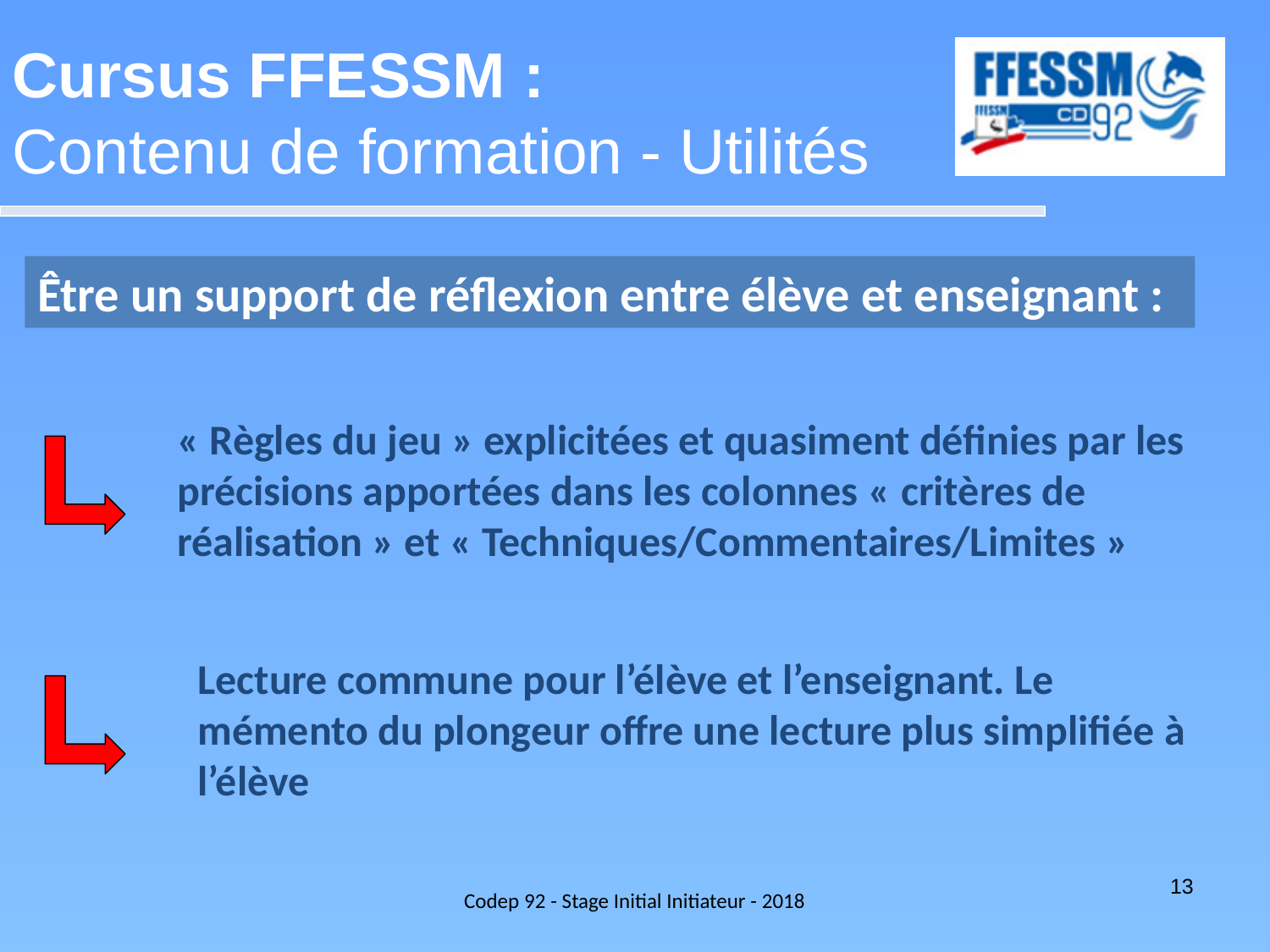

Cursus FFESSM :
Contenu de formation - Utilités
Être un support de réflexion entre élève et enseignant :
« Règles du jeu » explicitées et quasiment définies par les précisions apportées dans les colonnes « critères de réalisation » et « Techniques/Commentaires/Limites »

Lecture commune pour l’élève et l’enseignant. Le mémento du plongeur offre une lecture plus simplifiée à l’élève

Codep 92 - Stage Initial Initiateur - 2018
13